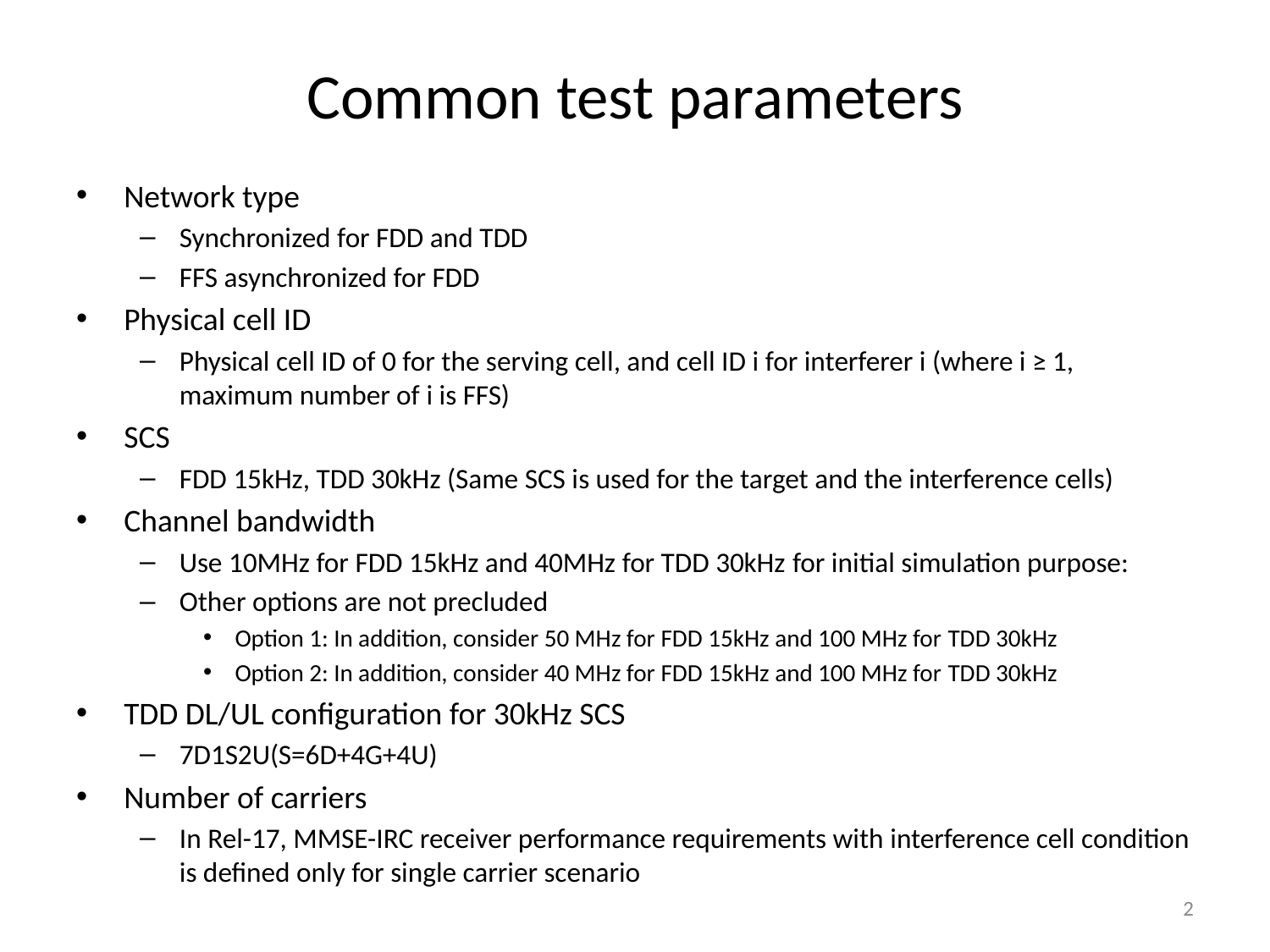

# Common test parameters
Network type
Synchronized for FDD and TDD
FFS asynchronized for FDD
Physical cell ID
Physical cell ID of 0 for the serving cell, and cell ID i for interferer i (where i ≥ 1, maximum number of i is FFS)
SCS
FDD 15kHz, TDD 30kHz (Same SCS is used for the target and the interference cells)
Channel bandwidth
Use 10MHz for FDD 15kHz and 40MHz for TDD 30kHz for initial simulation purpose:
Other options are not precluded
Option 1: In addition, consider 50 MHz for FDD 15kHz and 100 MHz for TDD 30kHz
Option 2: In addition, consider 40 MHz for FDD 15kHz and 100 MHz for TDD 30kHz
TDD DL/UL configuration for 30kHz SCS
7D1S2U(S=6D+4G+4U)
Number of carriers
In Rel-17, MMSE-IRC receiver performance requirements with interference cell condition is defined only for single carrier scenario

2